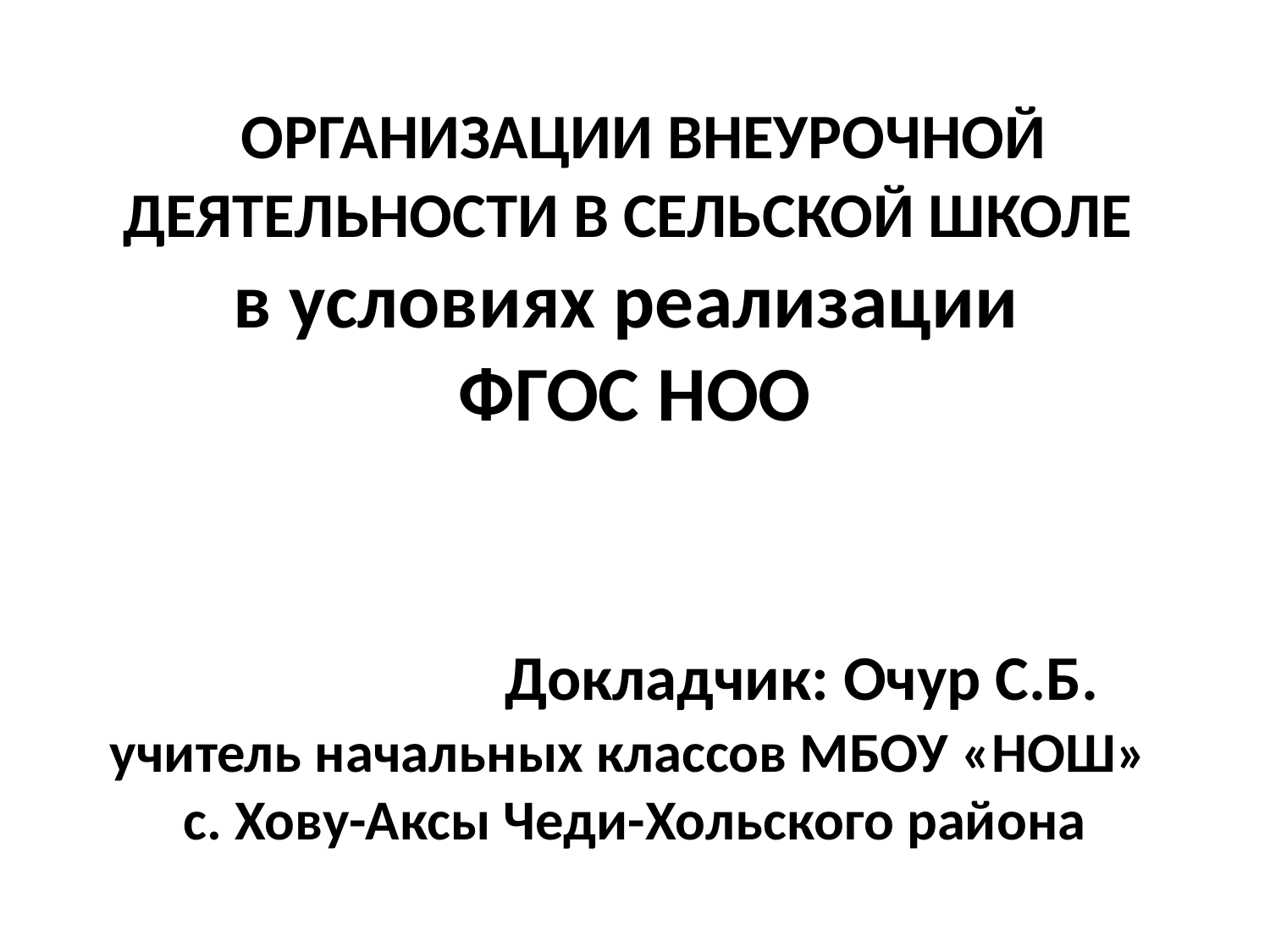

# ОРГАНИЗАЦИИ ВНЕУРОЧНОЙ ДЕЯТЕЛЬНОСТИ В СЕЛЬСКОЙ ШКОЛЕ в условиях реализации ФГОС НОО Докладчик: Очур С.Б. учитель начальных классов МБОУ «НОШ» с. Хову-Аксы Чеди-Хольского района